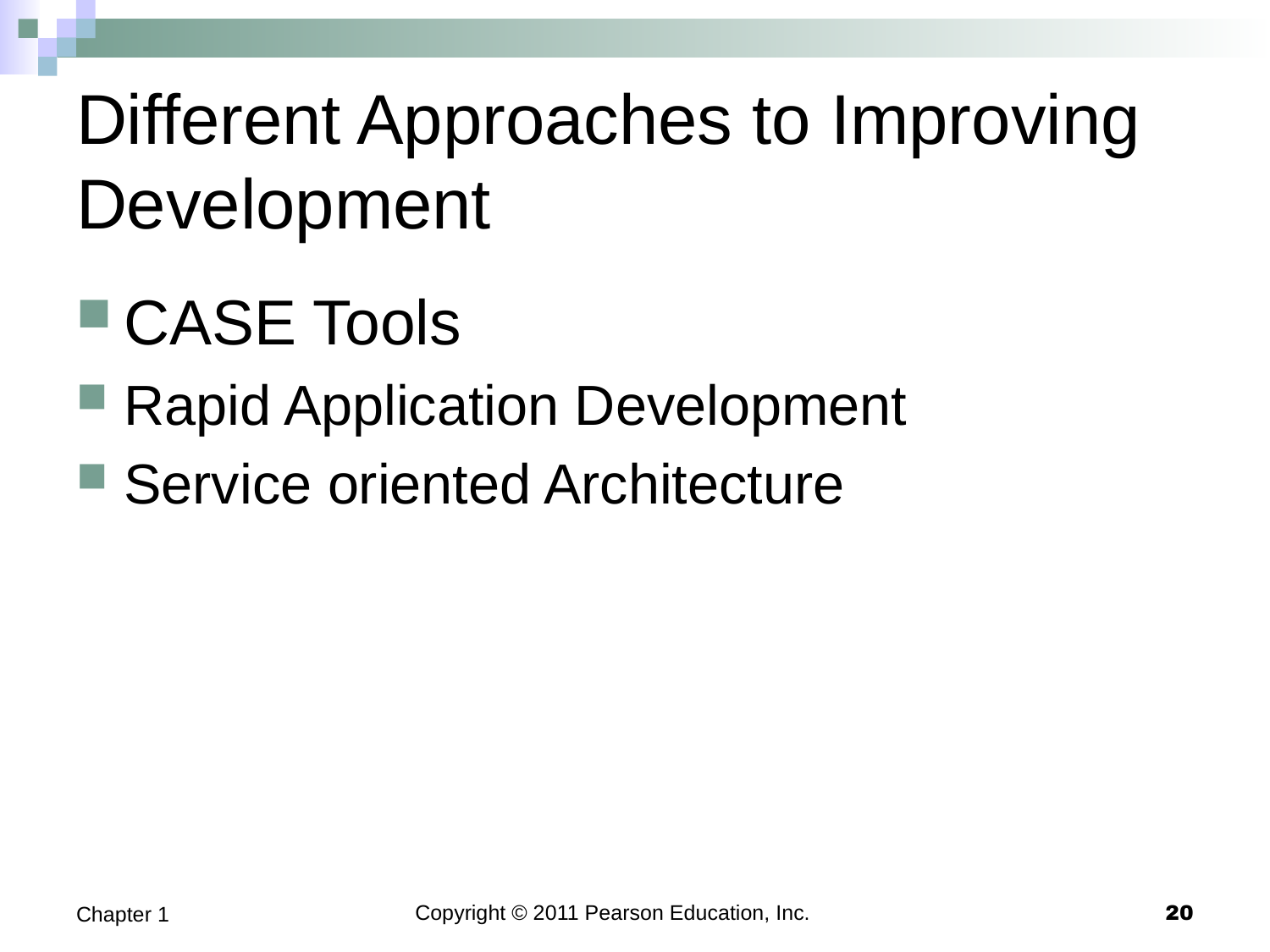

# Different Approaches to Improving Development
CASE Tools
Rapid Application Development
Service oriented Architecture
Chapter 1
Copyright © 2011 Pearson Education, Inc.
20